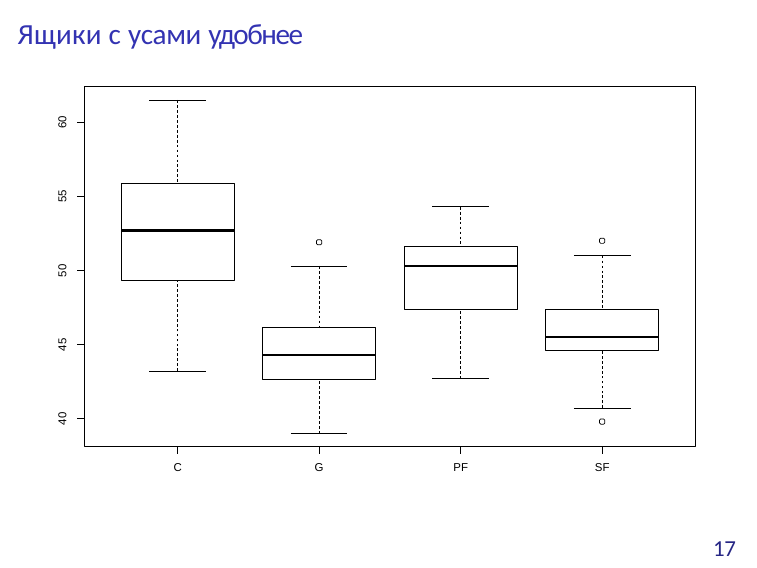

Ящики с усами удобнее

60

55

50

45

40

C
G
PF
SF
17